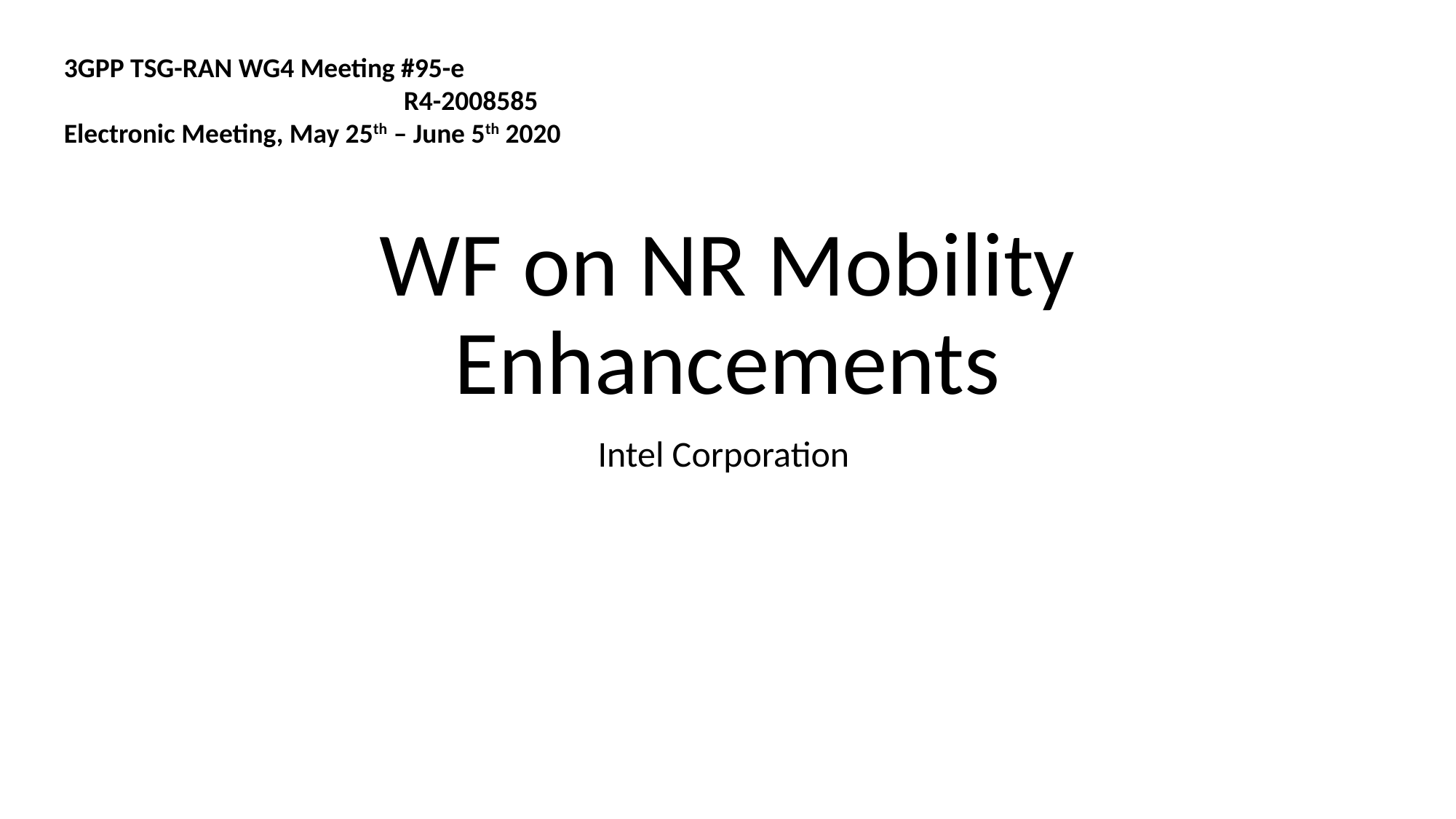

3GPP TSG-RAN WG4 Meeting #95-e                             	            		 							  R4-2008585
Electronic Meeting, May 25th – June 5th 2020

# WF on NR Mobility Enhancements
Intel Corporation